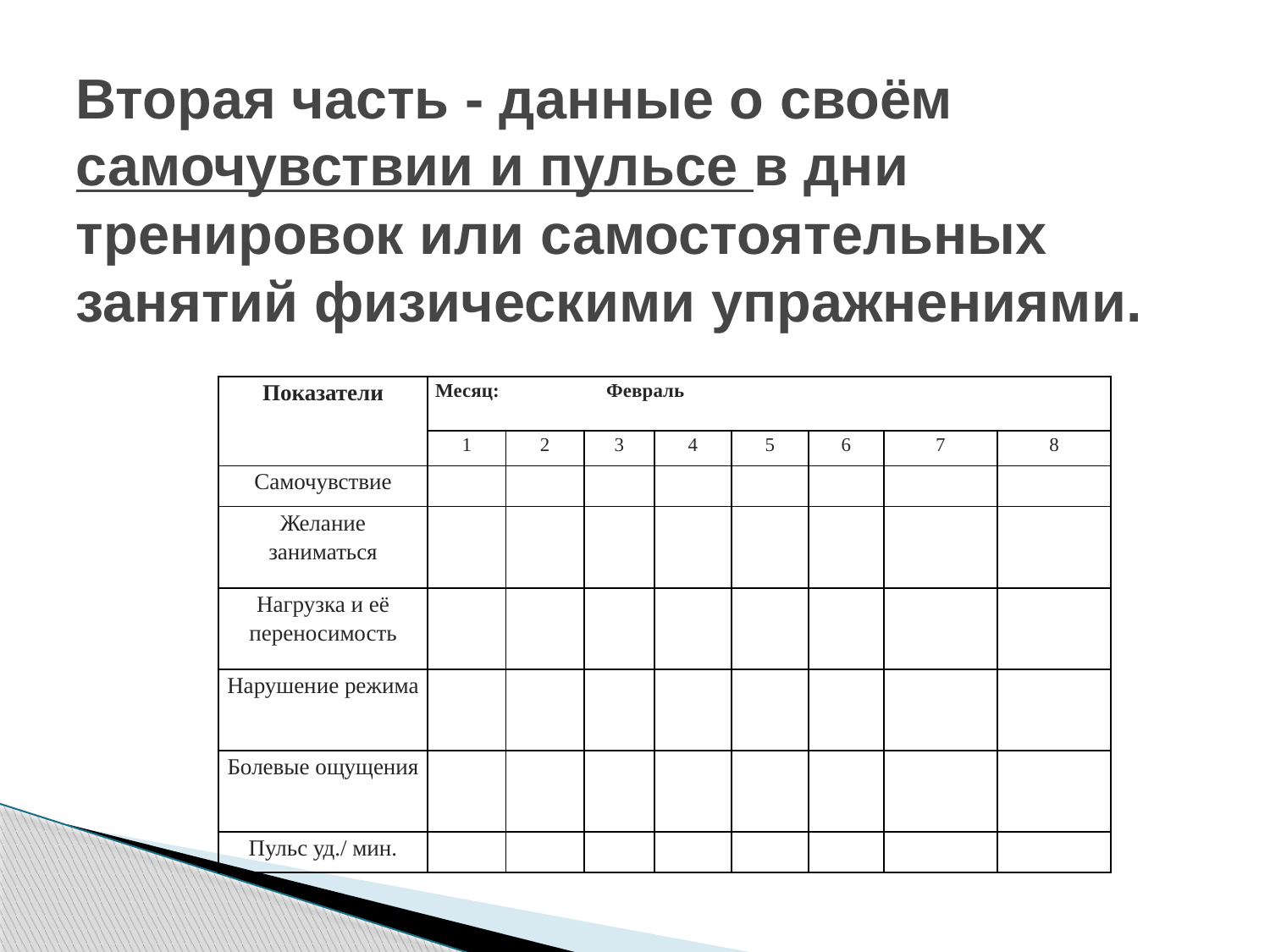

# Вторая часть - данные о своём самочувствии и пульсе в дни тренировок или самостоятельных занятий физическими упражнениями.
| Показатели | Месяц: Февраль |  |  |  |  |  |  |  |
| --- | --- | --- | --- | --- | --- | --- | --- | --- |
|  | 1 | 2 | 3 | 4 | 5 | 6 | 7 | 8 |
| Самочувствие |  |  |  |  |  |  |  |  |
| Желание заниматься |  |  |  |  |  |  |  |  |
| Нагрузка и её переносимость |  |  |  |  |  |  |  |  |
| Нарушение режима |  |  |  |  |  |  |  |  |
| Болевые ощущения |  |  |  |  |  |  |  |  |
| Пульс уд./ мин. |  |  |  |  |  |  |  |  |